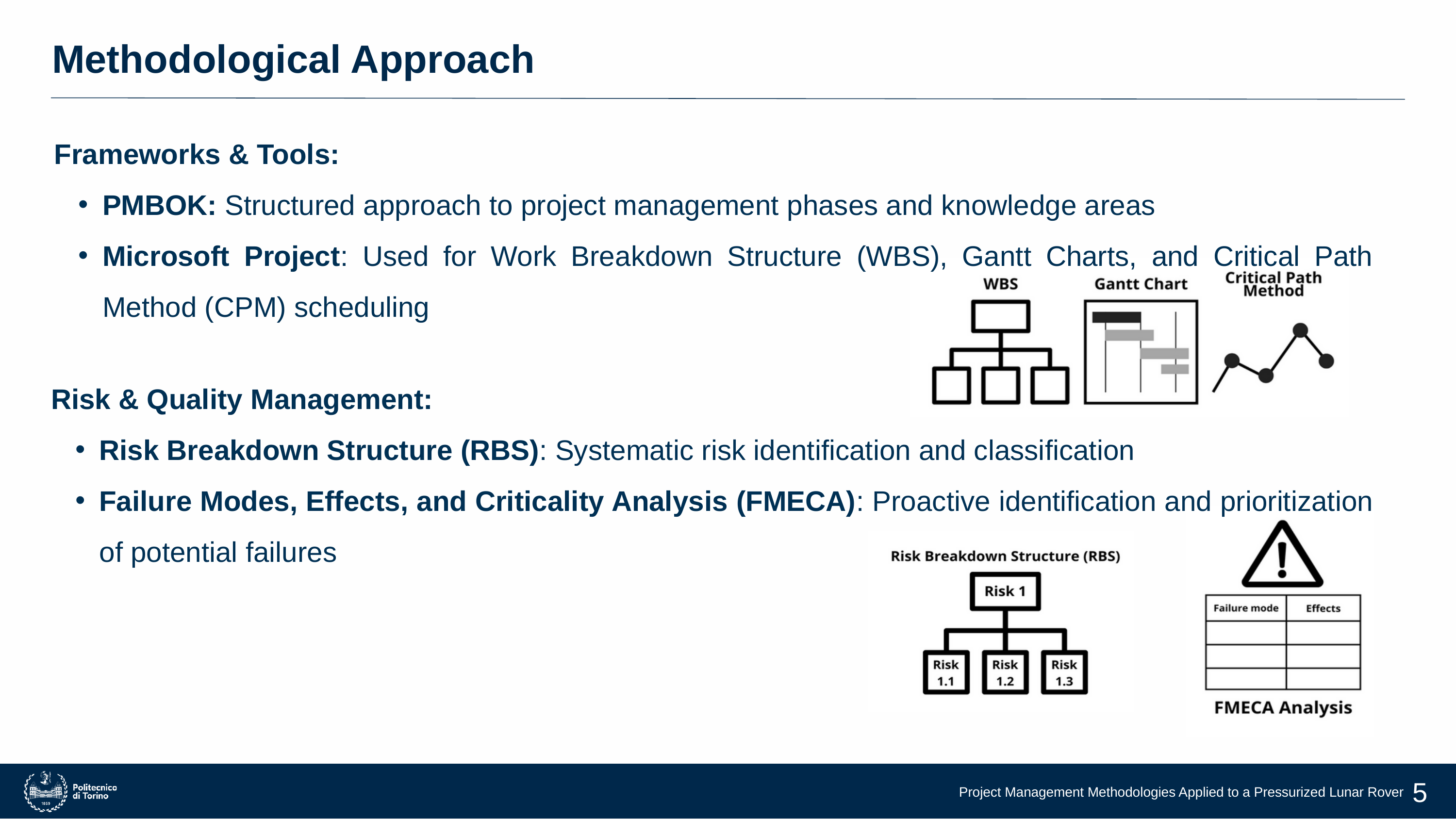

Methodological Approach

Frameworks & Tools:
PMBOK: Structured approach to project management phases and knowledge areas
Microsoft Project: Used for Work Breakdown Structure (WBS), Gantt Charts, and Critical Path Method (CPM) scheduling

Risk & Quality Management:
Risk Breakdown Structure (RBS): Systematic risk identification and classification
Failure Modes, Effects, and Criticality Analysis (FMECA): Proactive identification and prioritization of potential failures

5

Project Management Methodologies Applied to a Pressurized Lunar Rover